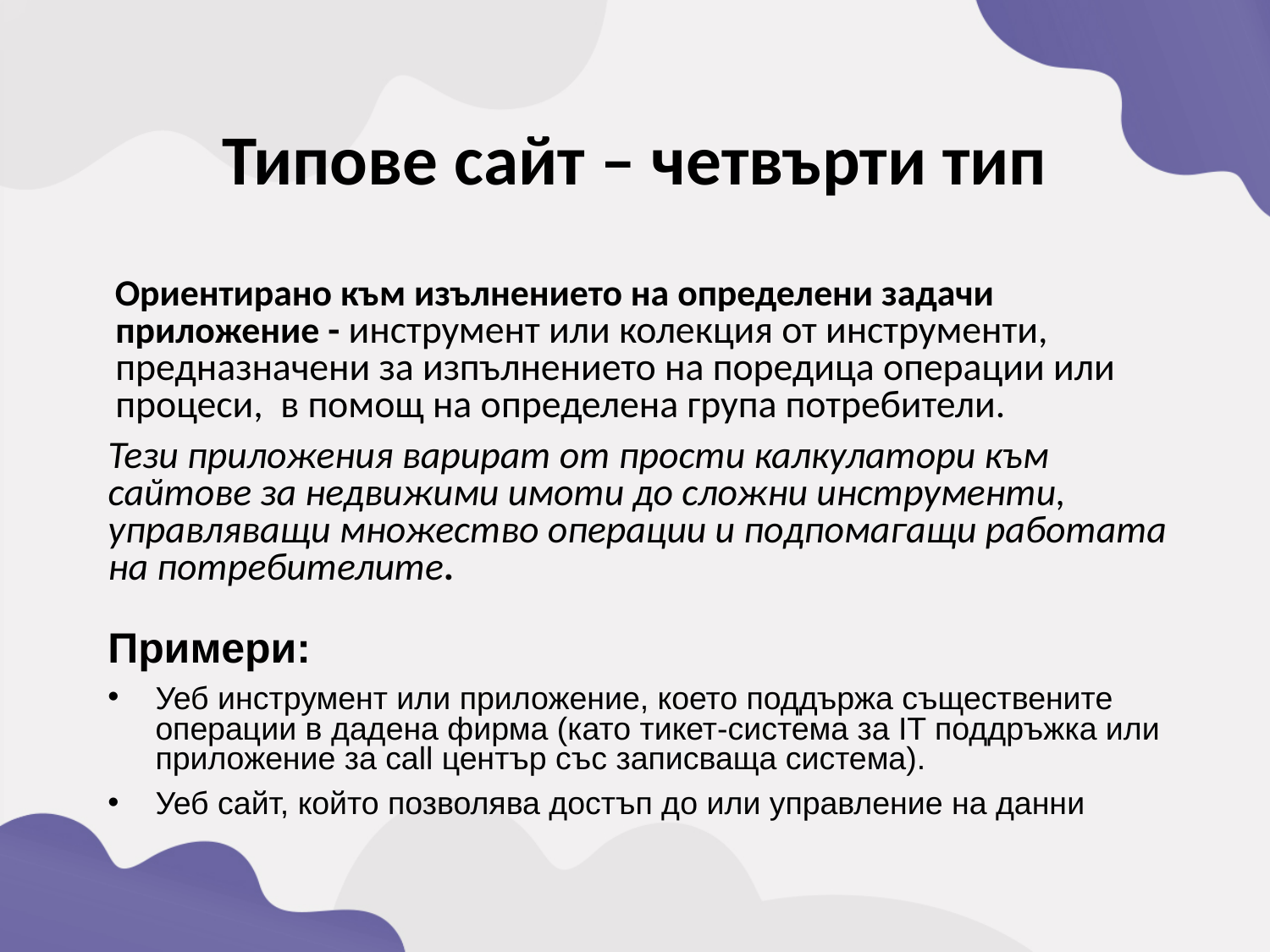

Типове сайт – четвърти тип

Ориентирано към изълнението на определени задачи приложение - инструмент или колекция от инструменти, предназначени за изпълнението на поредица операции или процеси,  в помощ на определена група потребители.
	Тези приложения варират от прости калкулатори към сайтове за недвижими имоти до сложни инструменти, управляващи множество операции и подпомагащи работата на потребителите.

Примери:
Уеб инструмент или приложение, което поддържа съществените операции в дадена фирма (като тикет-система за IT поддръжка или приложение за call център със записваща система).
Уеб сайт, който позволява достъп до или управление на данни